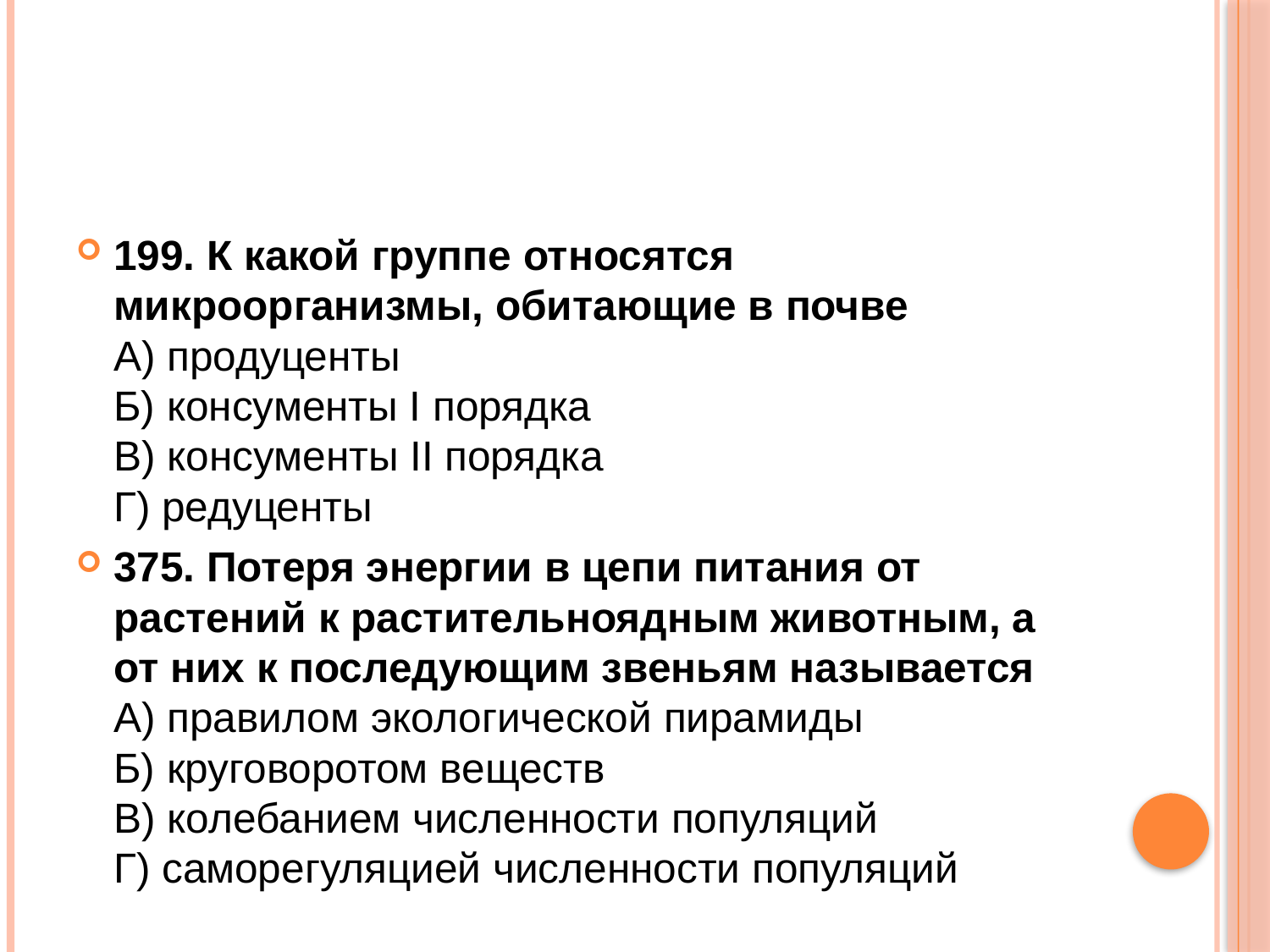

#
199. К какой группе относятся микроорганизмы, обитающие в почве
А) продуценты
Б) консументы I порядка
В) консументы II порядка
Г) редуценты
375. Потеря энергии в цепи питания от растений к растительноядным животным, а от них к последующим звеньям называется
А) правилом экологической пирамиды
Б) круговоротом веществ
В) колебанием численности популяций
Г) саморегуляцией численности популяций